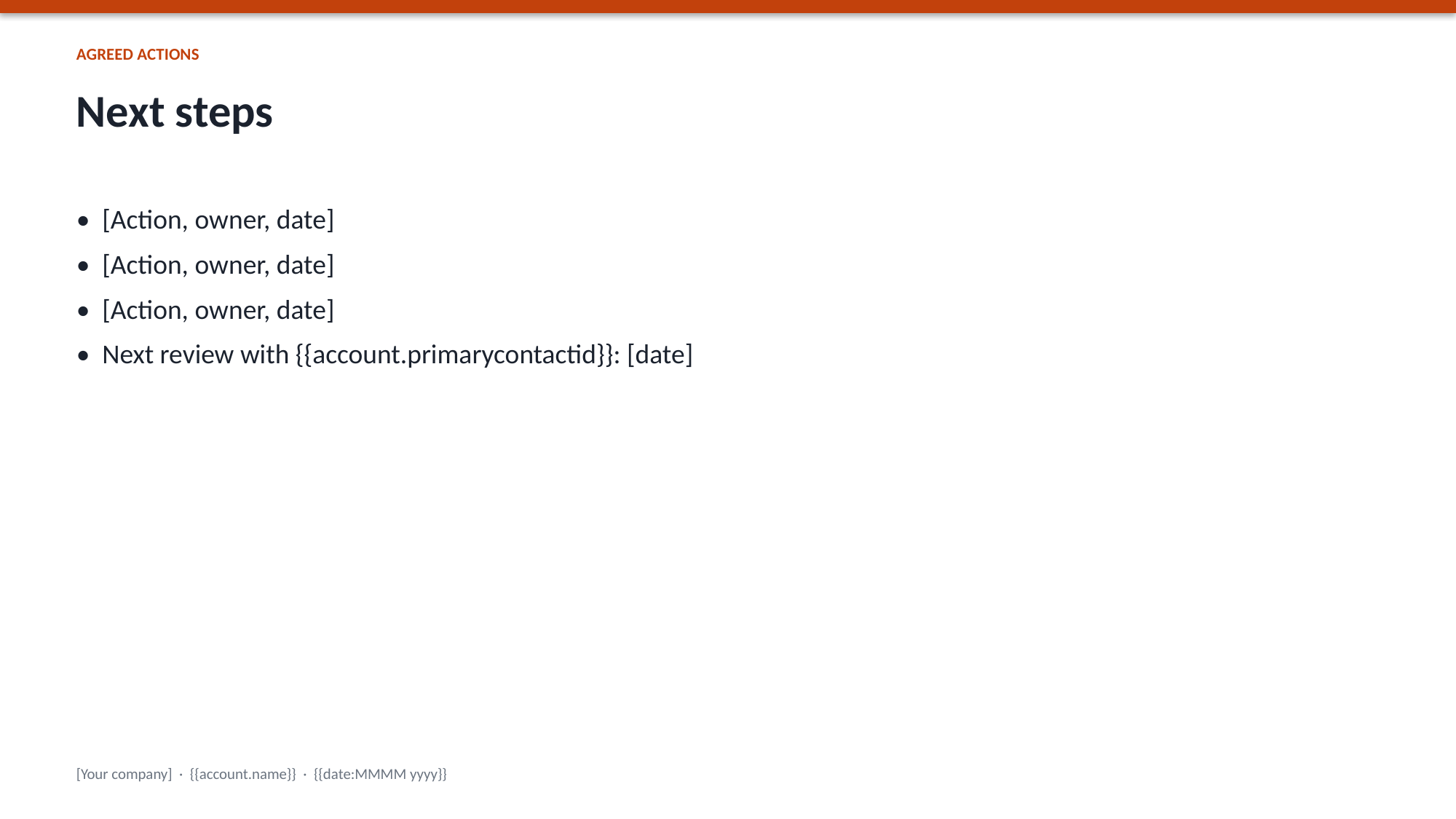

AGREED ACTIONS
Next steps
•  [Action, owner, date]
•  [Action, owner, date]
•  [Action, owner, date]
•  Next review with {{account.primarycontactid}}: [date]
[Your company]  ·  {{account.name}}  ·  {{date:MMMM yyyy}}